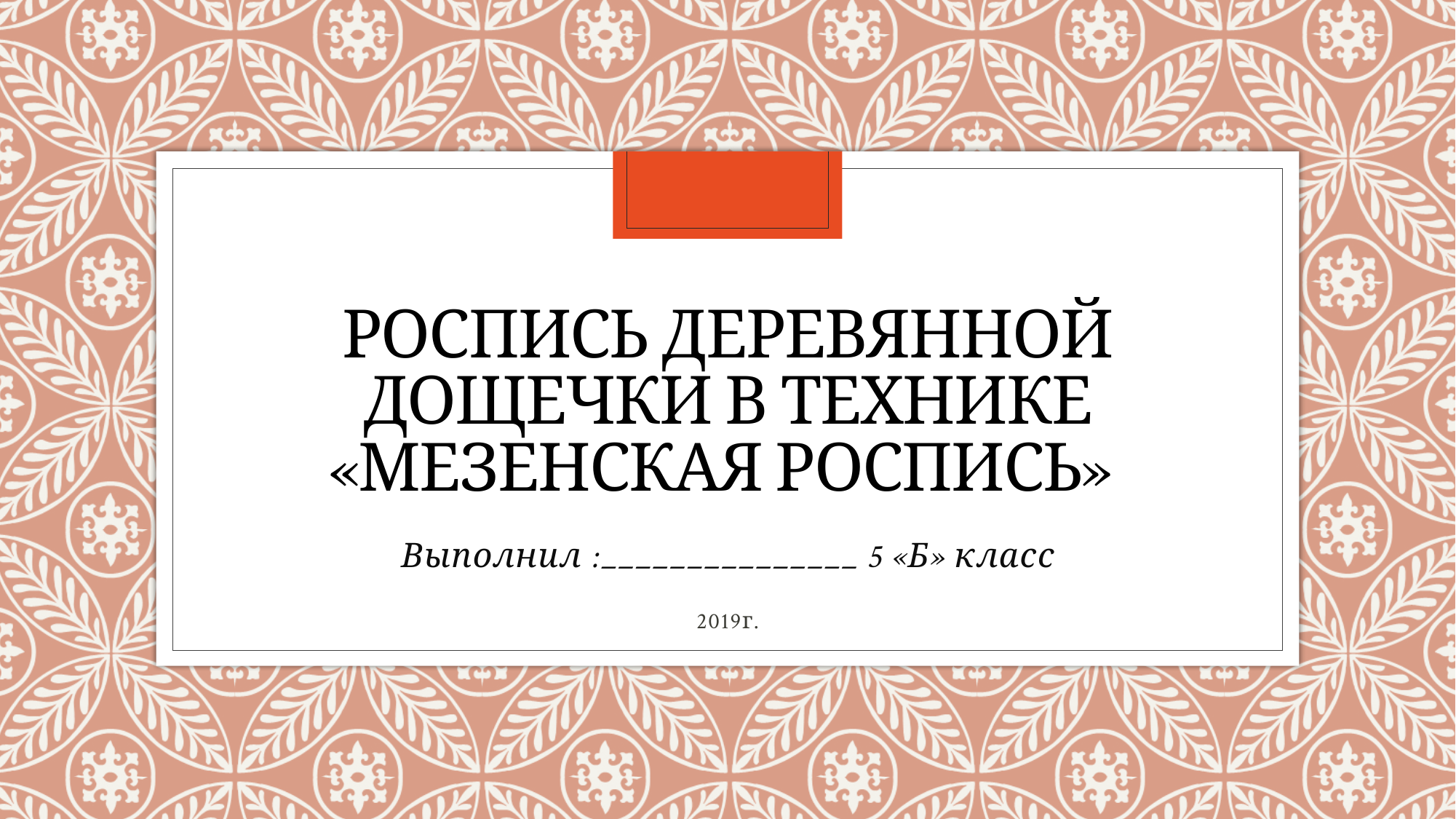

# Роспись деревянной дощечки в технике «Мезенская роспись»
Выполнил :_______________ 5 «Б» класс

2019г.